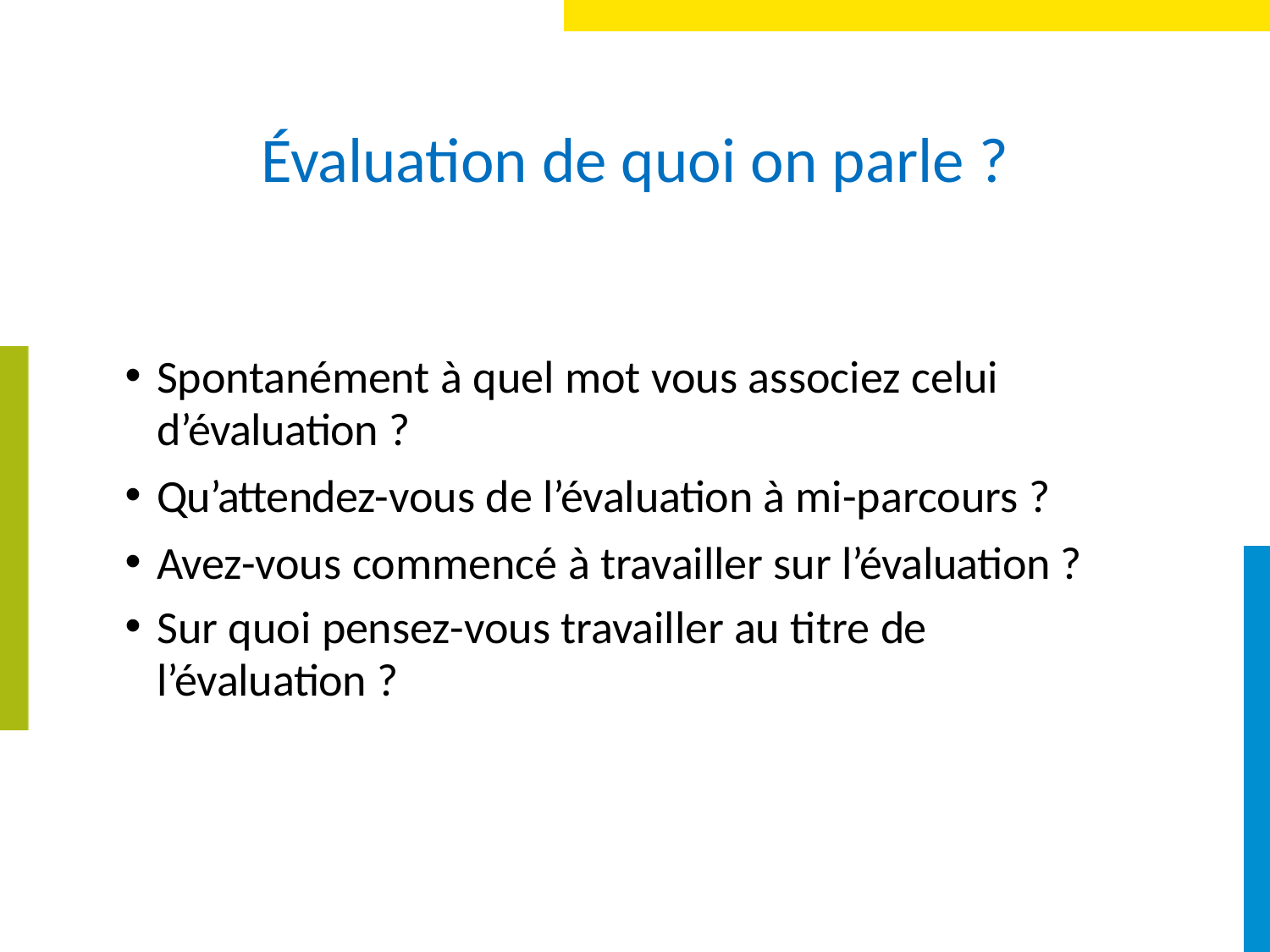

# Évaluation de quoi on parle ?
Spontanément à quel mot vous associez celui
d’évaluation ?
Qu’attendez-vous de l’évaluation à mi-parcours ?
Avez-vous commencé à travailler sur l’évaluation ?
Sur quoi pensez-vous travailler au titre de
l’évaluation ?